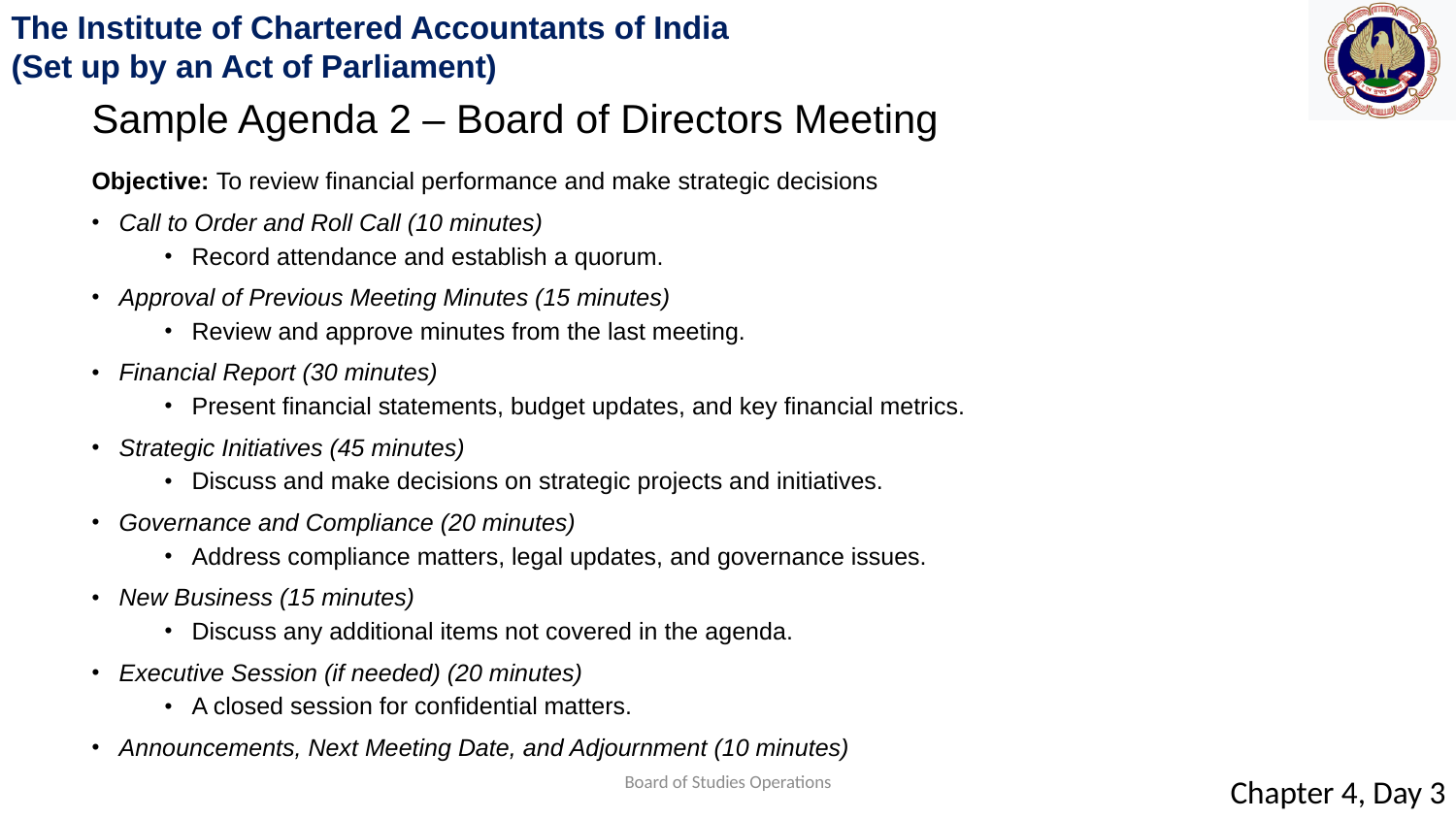

Sample Agenda 2 – Board of Directors Meeting
Objective: To review financial performance and make strategic decisions
Call to Order and Roll Call (10 minutes)
Record attendance and establish a quorum.
Approval of Previous Meeting Minutes (15 minutes)
Review and approve minutes from the last meeting.
Financial Report (30 minutes)
Present financial statements, budget updates, and key financial metrics.
Strategic Initiatives (45 minutes)
Discuss and make decisions on strategic projects and initiatives.
Governance and Compliance (20 minutes)
Address compliance matters, legal updates, and governance issues.
New Business (15 minutes)
Discuss any additional items not covered in the agenda.
Executive Session (if needed) (20 minutes)
A closed session for confidential matters.
Announcements, Next Meeting Date, and Adjournment (10 minutes)
Board of Studies Operations